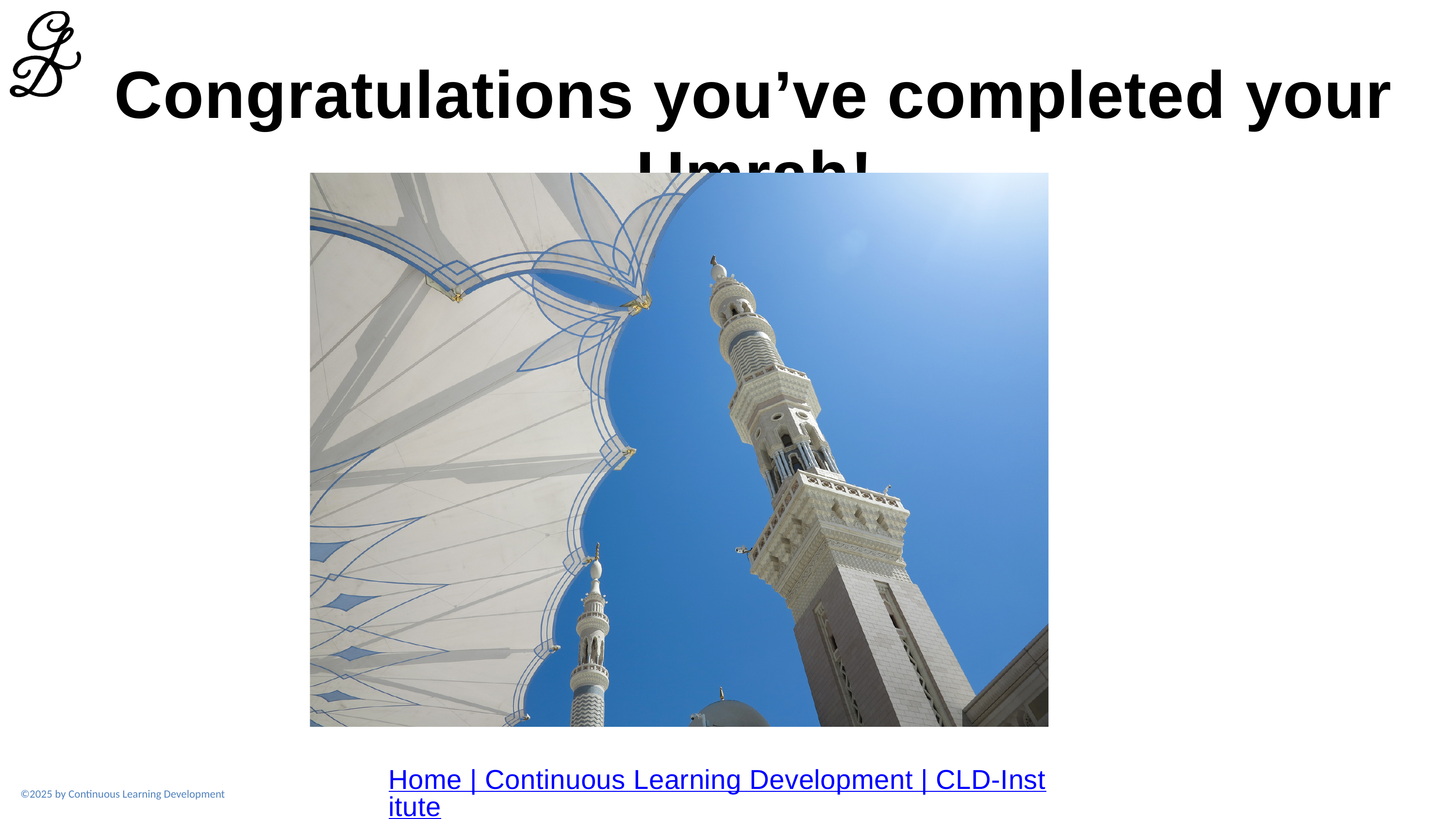

Congratulations you’ve completed your Umrah!

Home | Continuous Learning Development | CLD-Institute
©2025 by Continuous Learning Development